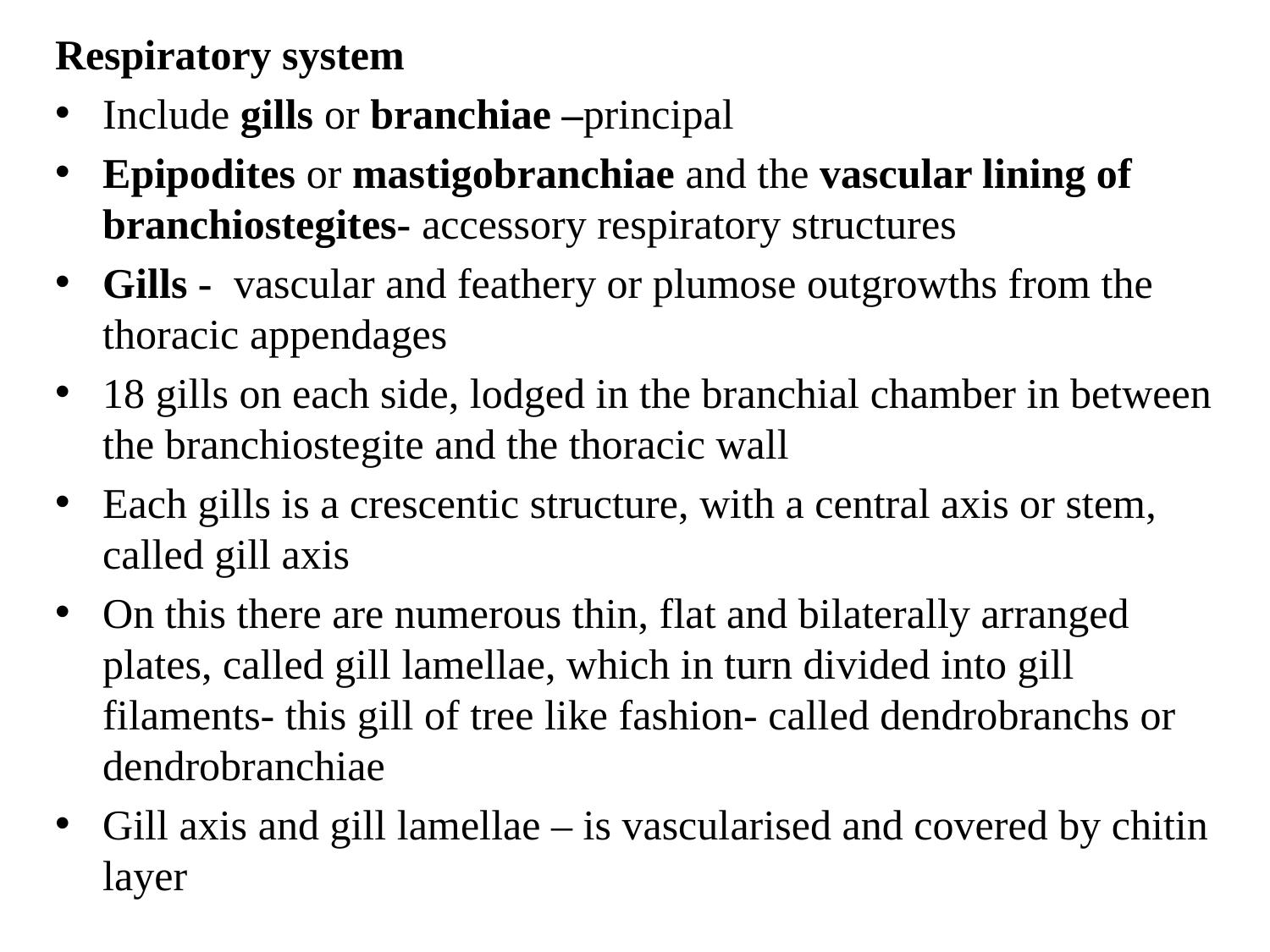

Respiratory system
Include gills or branchiae –principal
Epipodites or mastigobranchiae and the vascular lining of branchiostegites- accessory respiratory structures
Gills -  vascular and feathery or plumose outgrowths from the thoracic appendages
18 gills on each side, lodged in the branchial chamber in between the branchiostegite and the thoracic wall
Each gills is a crescentic structure, with a central axis or stem, called gill axis
On this there are numerous thin, flat and bilaterally arranged plates, called gill lamellae, which in turn divided into gill filaments- this gill of tree like fashion- called dendrobranchs or dendrobranchiae
Gill axis and gill lamellae – is vascularised and covered by chitin layer